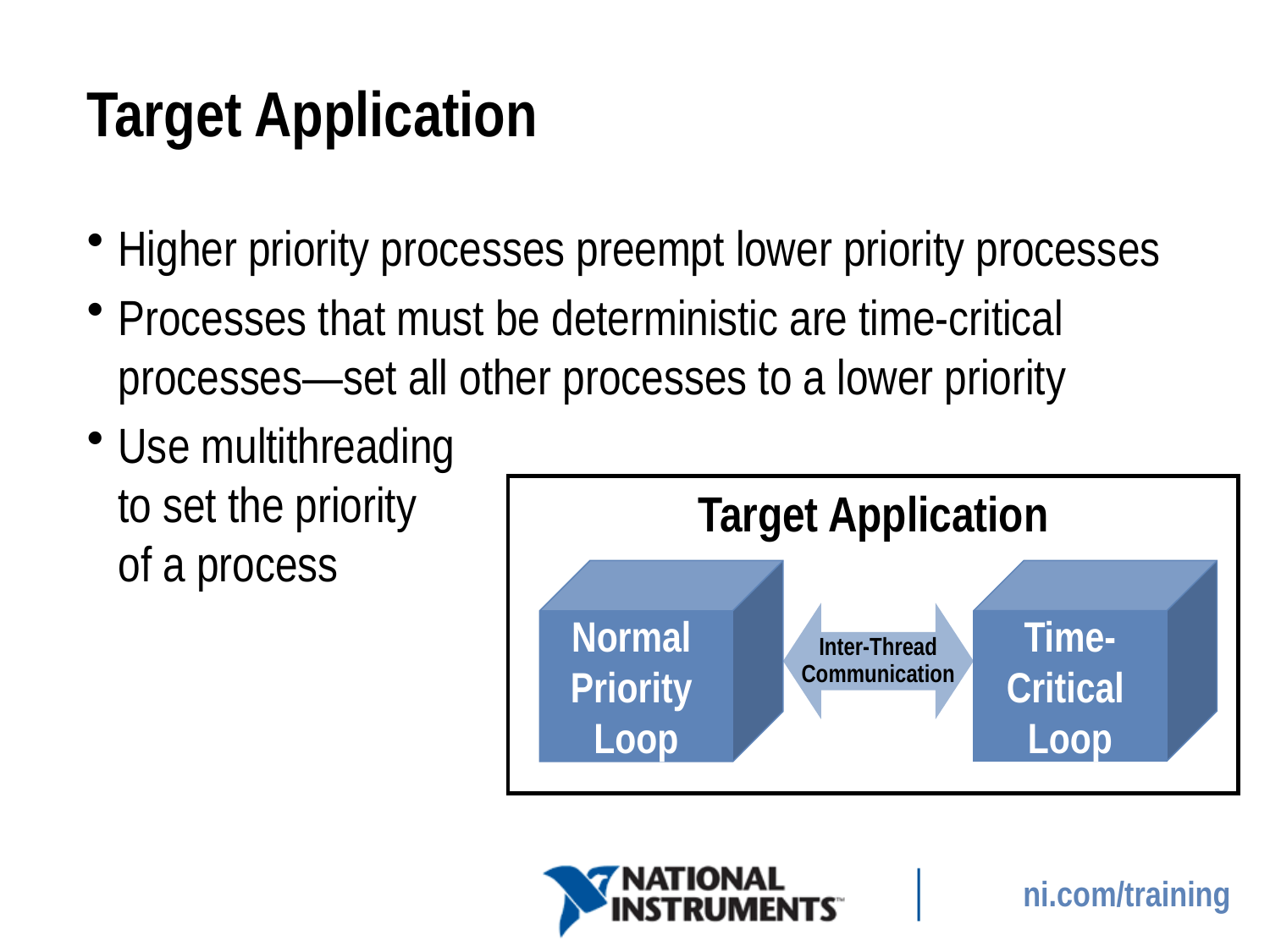

# Target Application
Higher priority processes preempt lower priority processes
Processes that must be deterministic are time-critical
processes—set all other processes to a lower priority
Use multithreading
to set the priority
of a process

Target Application
Normal
Priority
Loop
Time-
Critical
Loop
Inter-Thread
Communication